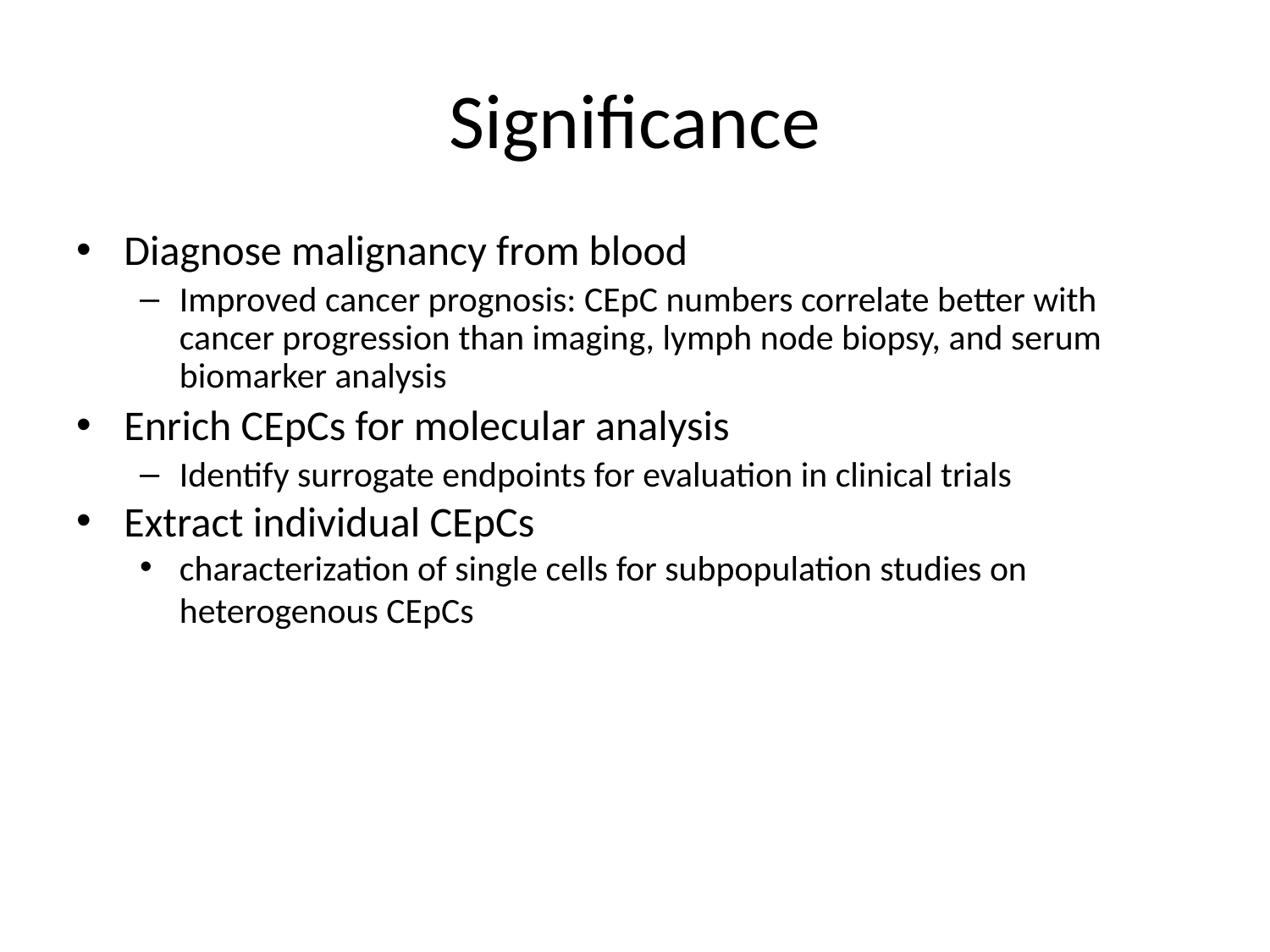

# Significance
Diagnose malignancy from blood
Improved cancer prognosis: CEpC numbers correlate better with cancer progression than imaging, lymph node biopsy, and serum biomarker analysis
Enrich CEpCs for molecular analysis
Identify surrogate endpoints for evaluation in clinical trials
Extract individual CEpCs
characterization of single cells for subpopulation studies on heterogenous CEpCs